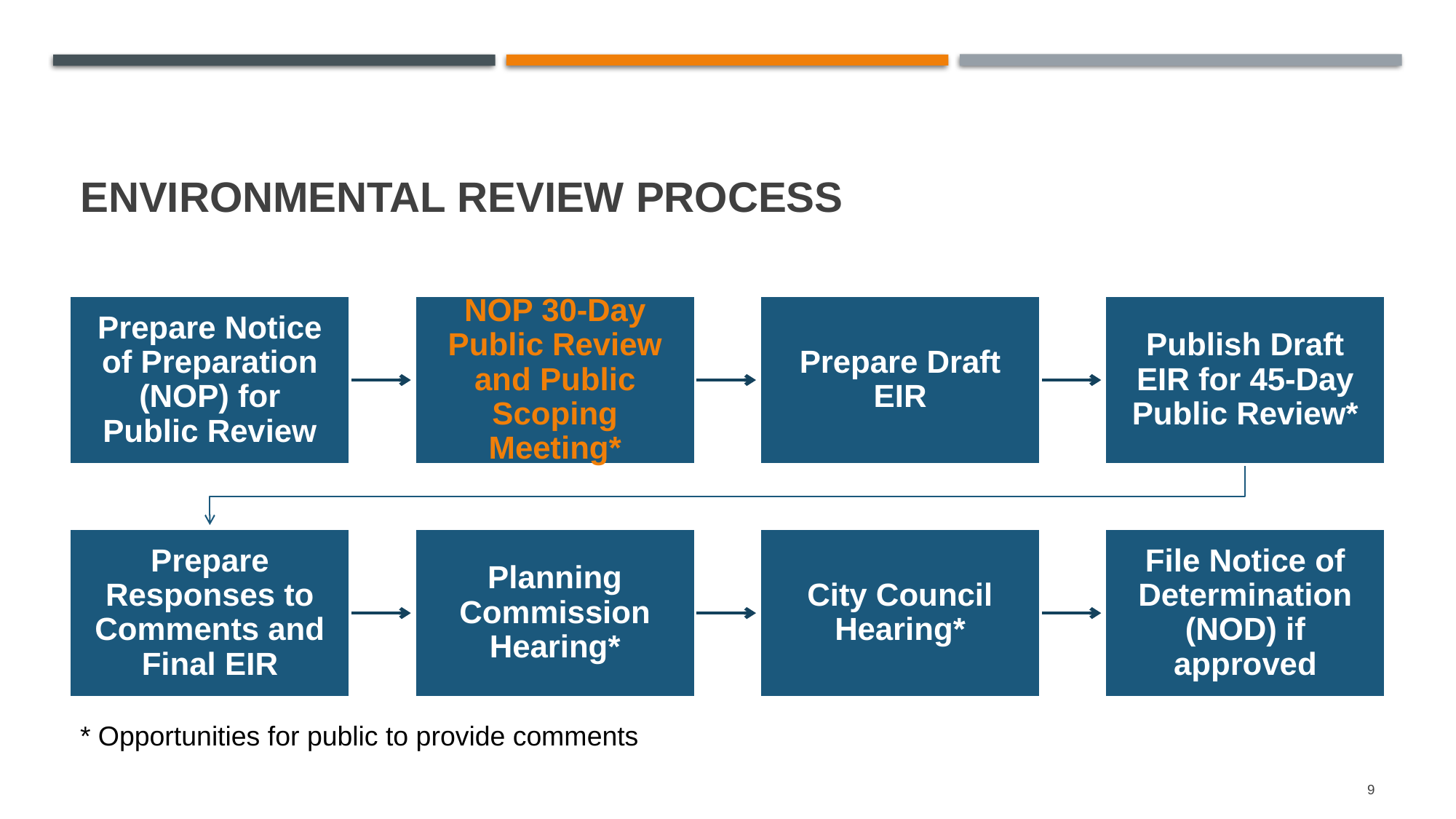

# Environmental Review Process

Prepare Notice of Preparation (NOP) for Public Review

NOP 30-Day Public Review and Public Scoping Meeting*

Prepare Draft EIR

Publish Draft EIR for 45-Day Public Review*

Prepare Responses to Comments and Final EIR

Planning Commission Hearing*

City Council Hearing*
File Notice of Determination (NOD) if approved
* Opportunities for public to provide comments
9